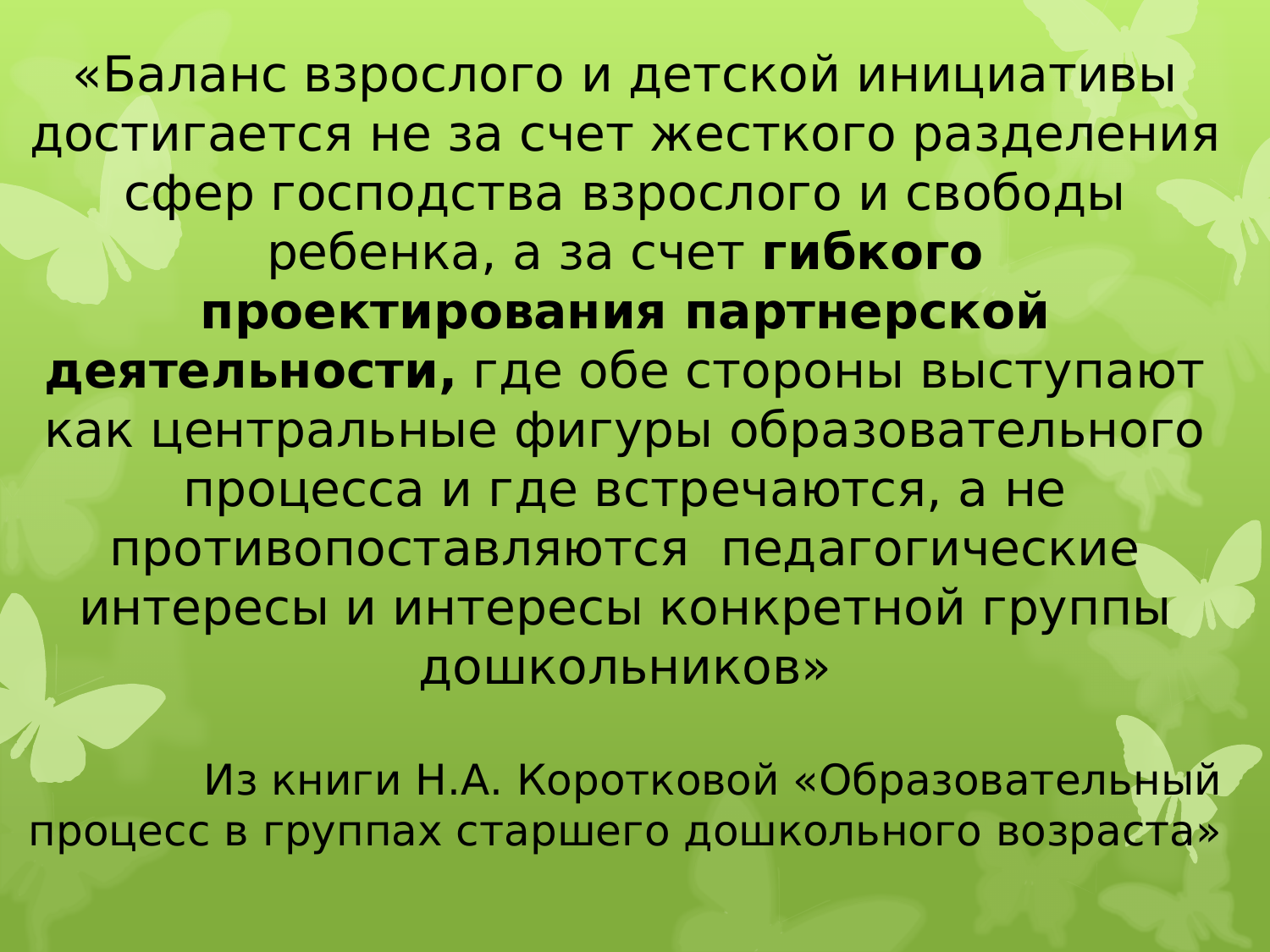

«Баланс взрослого и детской инициативы достигается не за счет жесткого разделения сфер господства взрослого и свободы ребенка, а за счет гибкого проектирования партнерской деятельности, где обе стороны выступают как центральные фигуры образовательного процесса и где встречаются, а не противопоставляются  педагогические интересы и интересы конкретной группы дошкольников»

Из книги Н.А. Коротковой «Образовательный процесс в группах старшего дошкольного возраста»